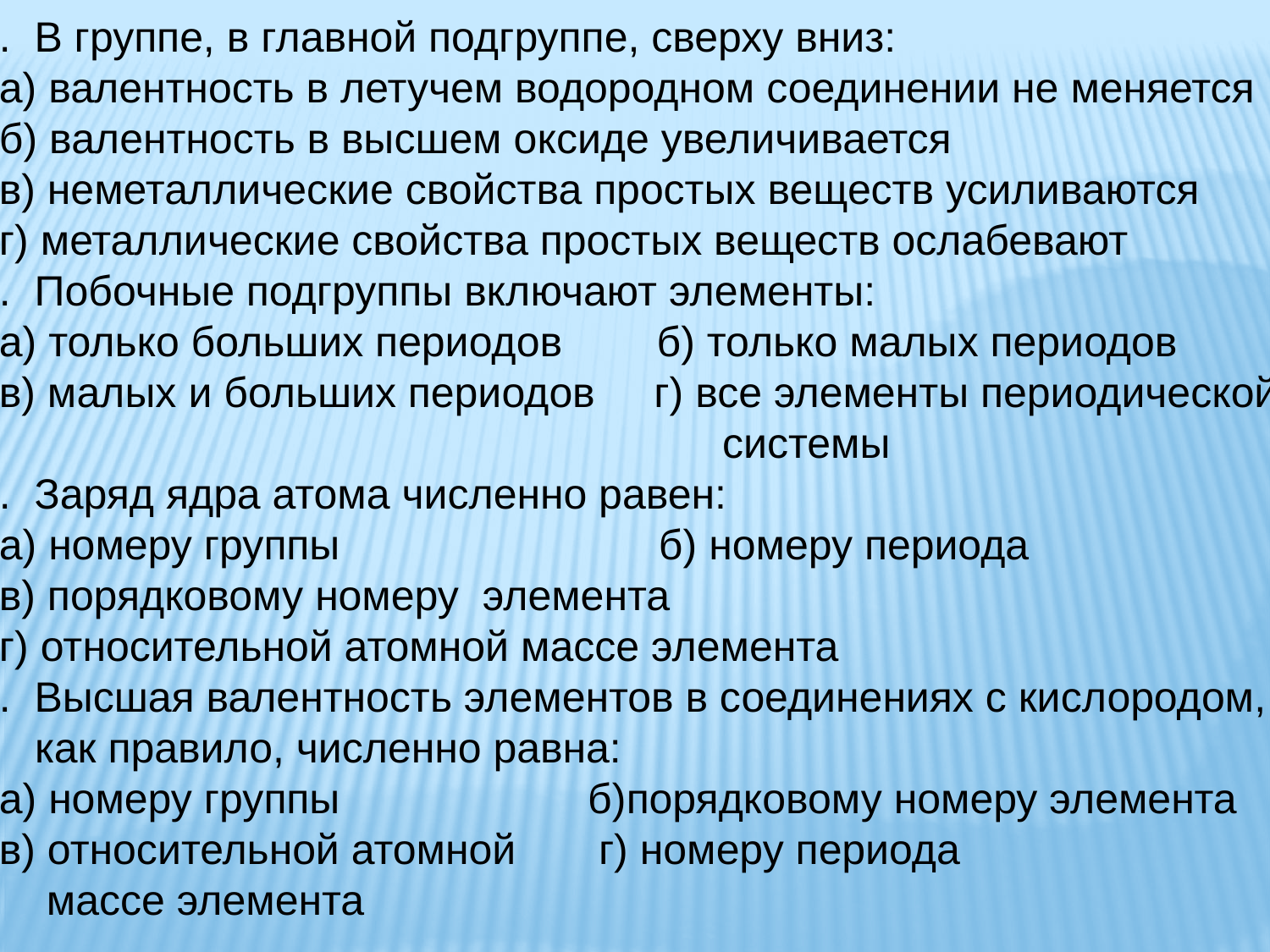

5.  В группе, в главной подгруппе, сверху вниз:
   а) валентность в летучем водородном соединении не меняется
   б) валентность в высшем оксиде увеличивается
   в) неметаллические свойства простых веществ усиливаются
   г) металлические свойства простых веществ ослабевают
 6.  Побочные подгруппы включают элементы:
   а) только больших периодов        б) только малых периодов
   в) малых и больших периодов     г) все элементы периодической
                                                                системы
 7.  Заряд ядра атома численно равен:
   а) номеру группы                           б) номеру периода
   в) порядковому номеру  элемента
   г) относительной атомной массе элемента
 8.  Высшая валентность элементов в соединениях с кислородом,
      как правило, численно равна:
   а) номеру группы                     б)порядковому номеру элемента
   в) относительной атомной       г) номеру периода
       массе элемента